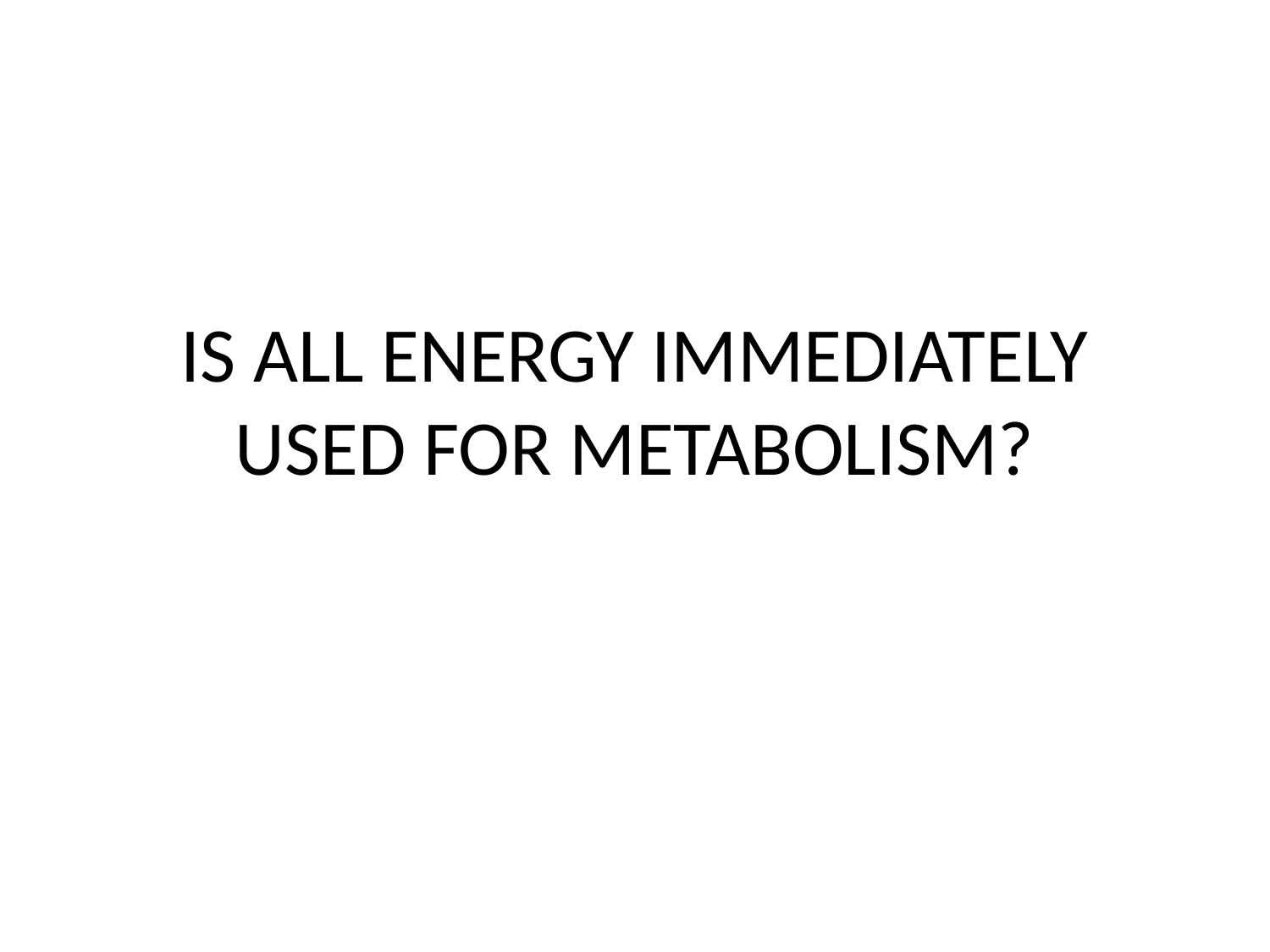

# IS ALL ENERGY IMMEDIATELY USED FOR METABOLISM?